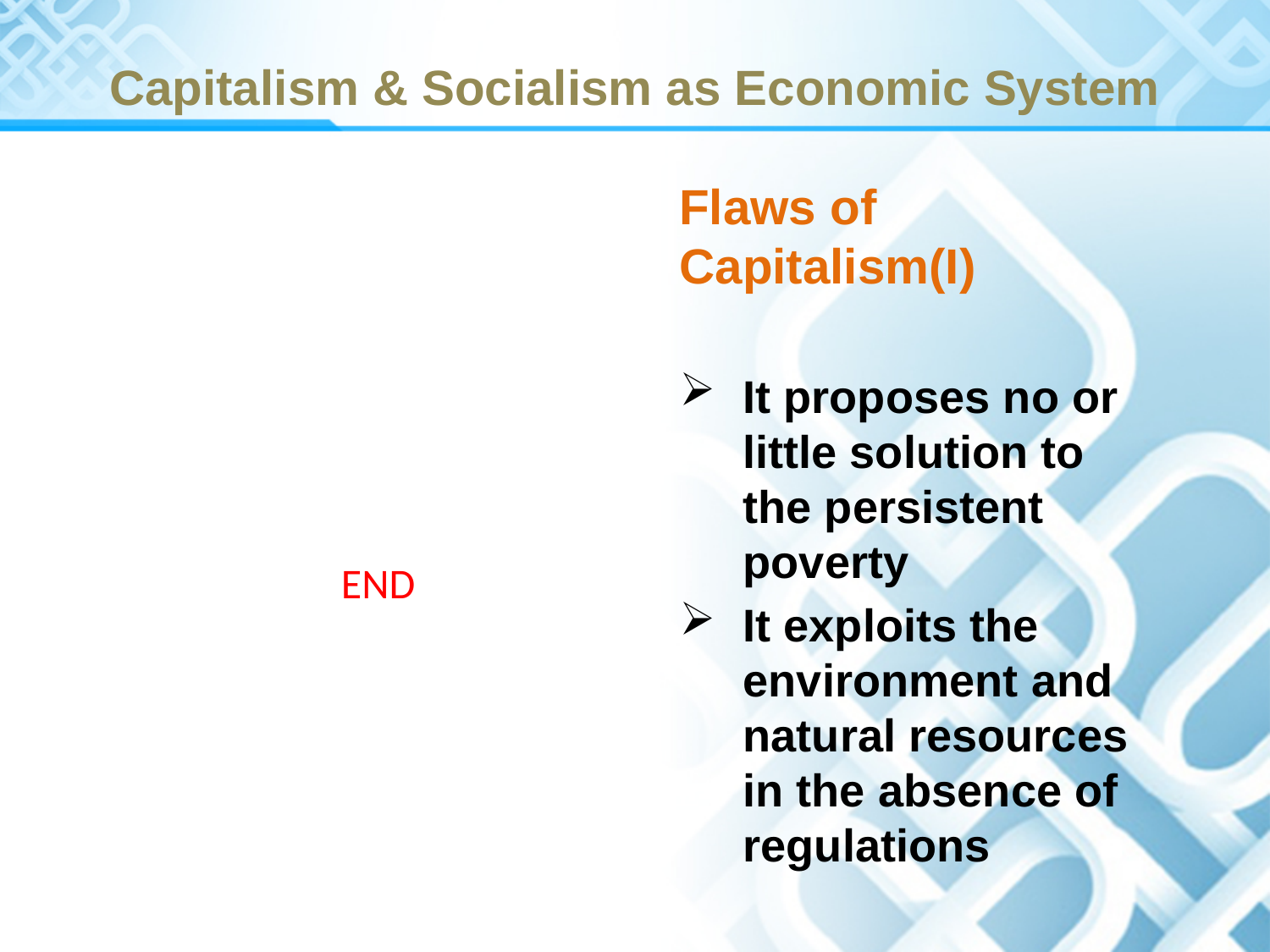

# Capitalism & Socialism as Economic System
Flaws of Capitalism(I)

It proposes no or little solution to the persistent poverty
It exploits the environment and natural resources in the absence of regulations
END